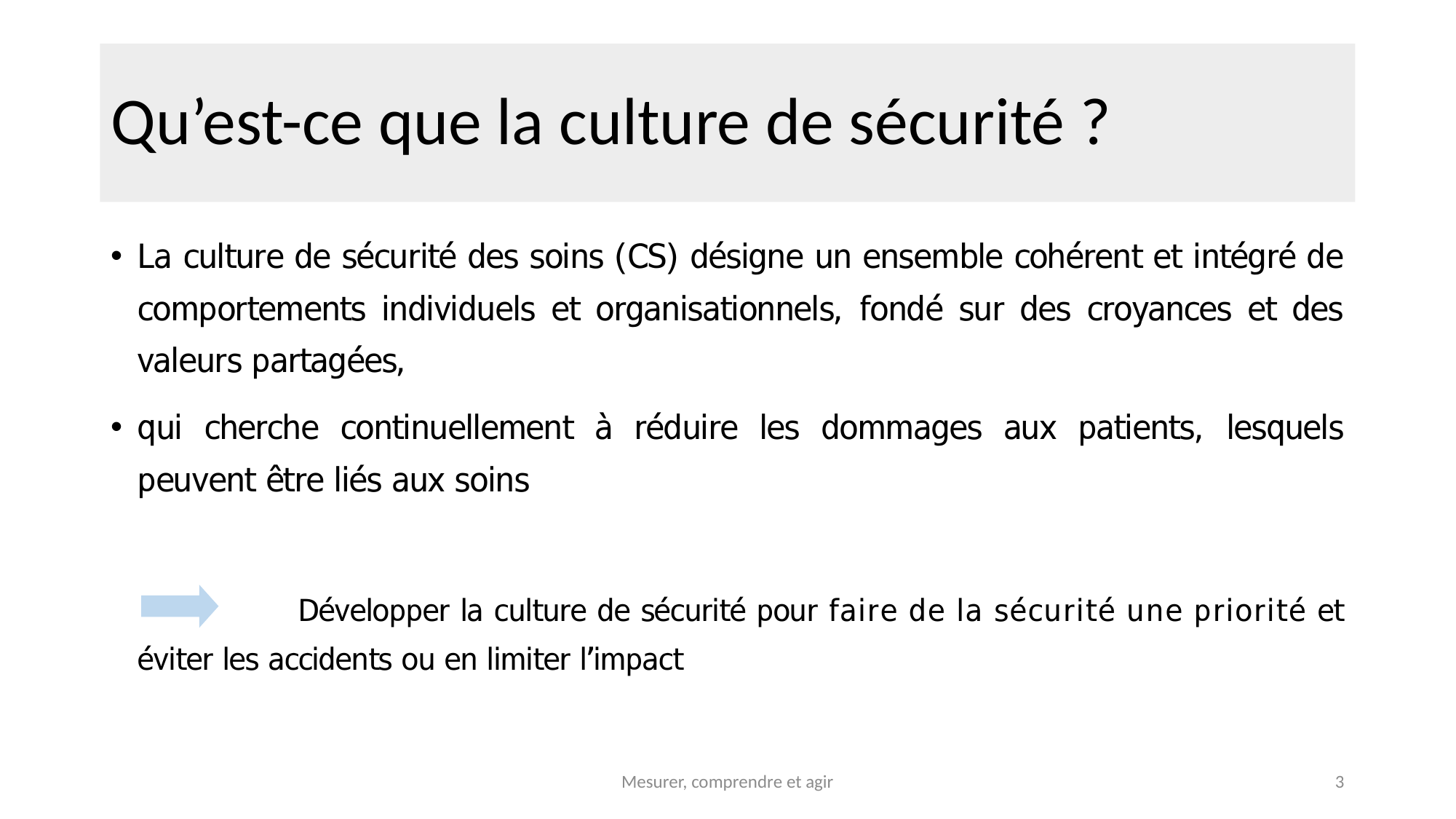

# Qu’est-ce que la culture de sécurité ?
La culture de sécurité des soins (CS) désigne un ensemble cohérent et intégré de comportements individuels et organisationnels, fondé sur des croyances et des valeurs partagées,
qui cherche continuellement à réduire les dommages aux patients, lesquels peuvent être liés aux soins

                 Développer la culture de sécurité pour faire de la sécurité une priorité et éviter les accidents ou en limiter l’impact

Mesurer, comprendre et agir
3